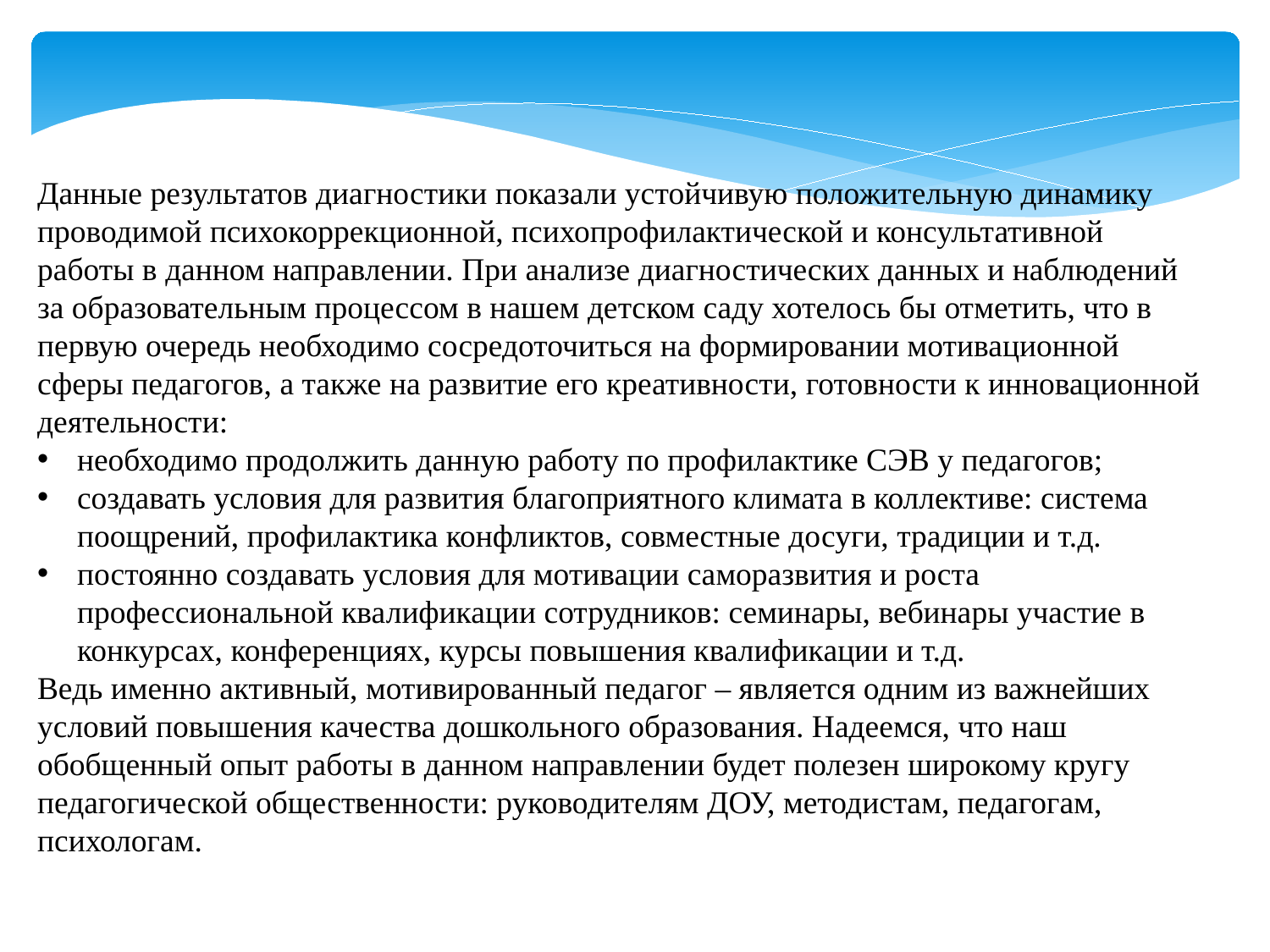

Данные результатов диагностики показали устойчивую положительную динамику проводимой психокоррекционной, психопрофилактической и консультативной работы в данном направлении. При анализе диагностических данных и наблюдений за образовательным процессом в нашем детском саду хотелось бы отметить, что в первую очередь необходимо сосредоточиться на формировании мотивационной сферы педагогов, а также на развитие его креативности, готовности к инновационной деятельности:
необходимо продолжить данную работу по профилактике СЭВ у педагогов;
создавать условия для развития благоприятного климата в коллективе: система поощрений, профилактика конфликтов, совместные досуги, традиции и т.д.
постоянно создавать условия для мотивации саморазвития и роста профессиональной квалификации сотрудников: семинары, вебинары участие в конкурсах, конференциях, курсы повышения квалификации и т.д.
Ведь именно активный, мотивированный педагог – является одним из важнейших условий повышения качества дошкольного образования. Надеемся, что наш обобщенный опыт работы в данном направлении будет полезен широкому кругу педагогической общественности: руководителям ДОУ, методистам, педагогам, психологам.